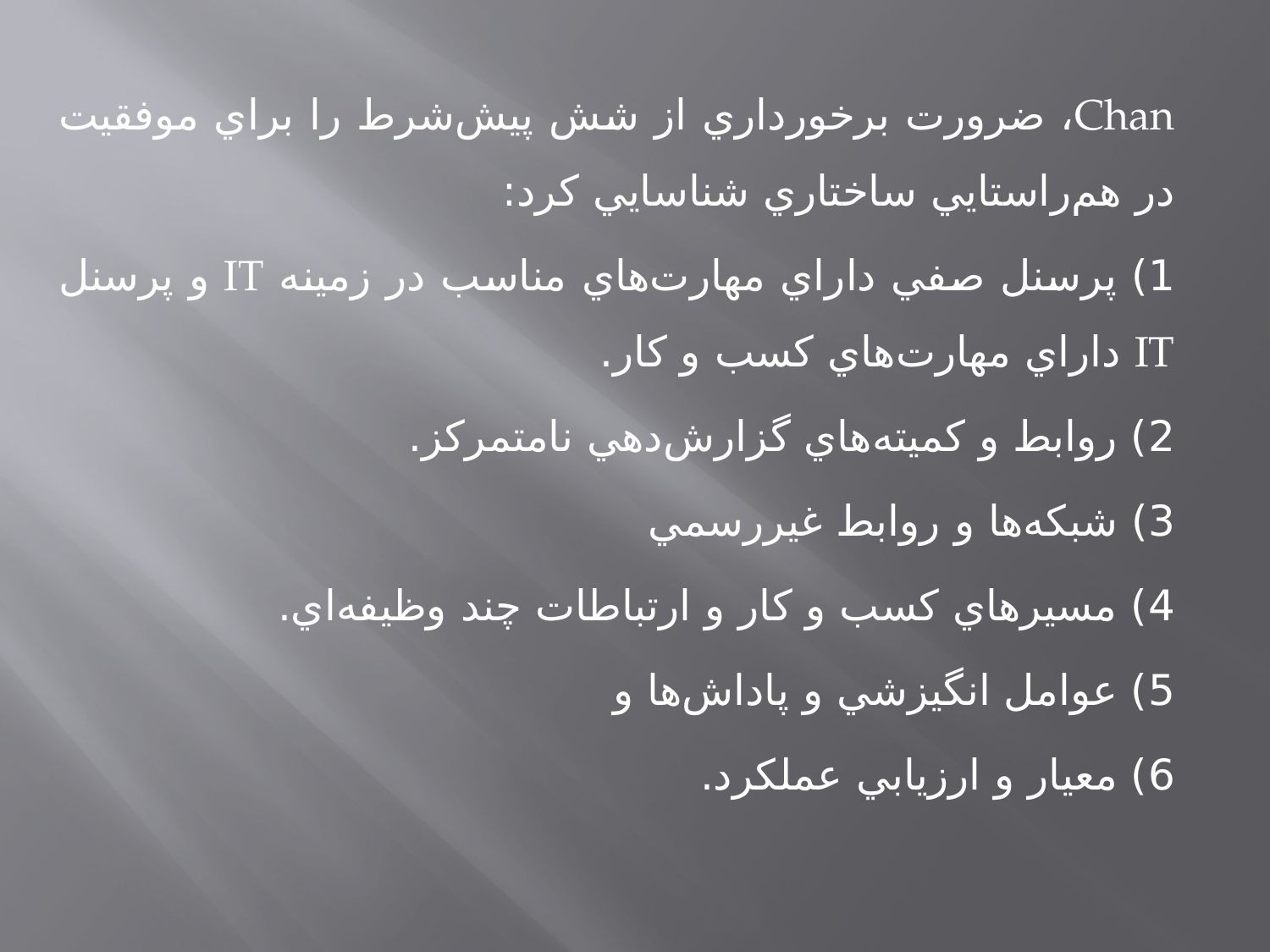

Chan، ضرورت برخورداري از شش پيش‌شرط را براي موفقيت در هم‌راستايي ساختاري شناسايي كرد:
1) پرسنل صفي داراي مهارت‌هاي مناسب در زمينه IT و پرسنل IT داراي مهارت‌هاي كسب و كار.
2) روابط و كميته‌هاي گزارش‌دهي نامتمركز.
3) شبكه‌ها و روابط غيررسمي
4) مسيرهاي كسب و كار و ارتباطات چند وظيفه‌اي.
5) عوامل انگيزشي و پاداش‌ها و
6) معيار و ارزيابي عملكرد.